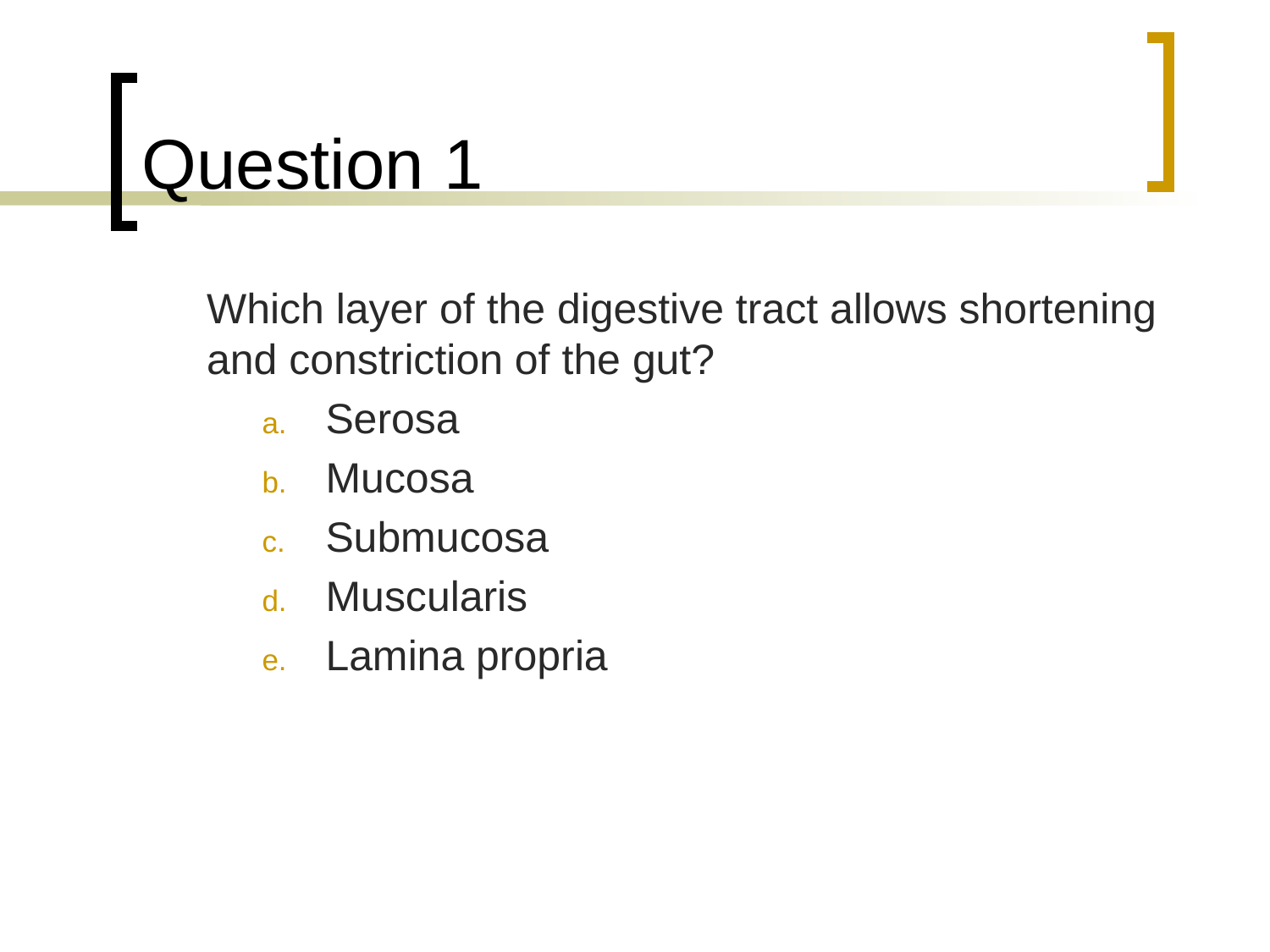

# Question 1
	Which layer of the digestive tract allows shortening and constriction of the gut?
Serosa
Mucosa
Submucosa
Muscularis
Lamina propria